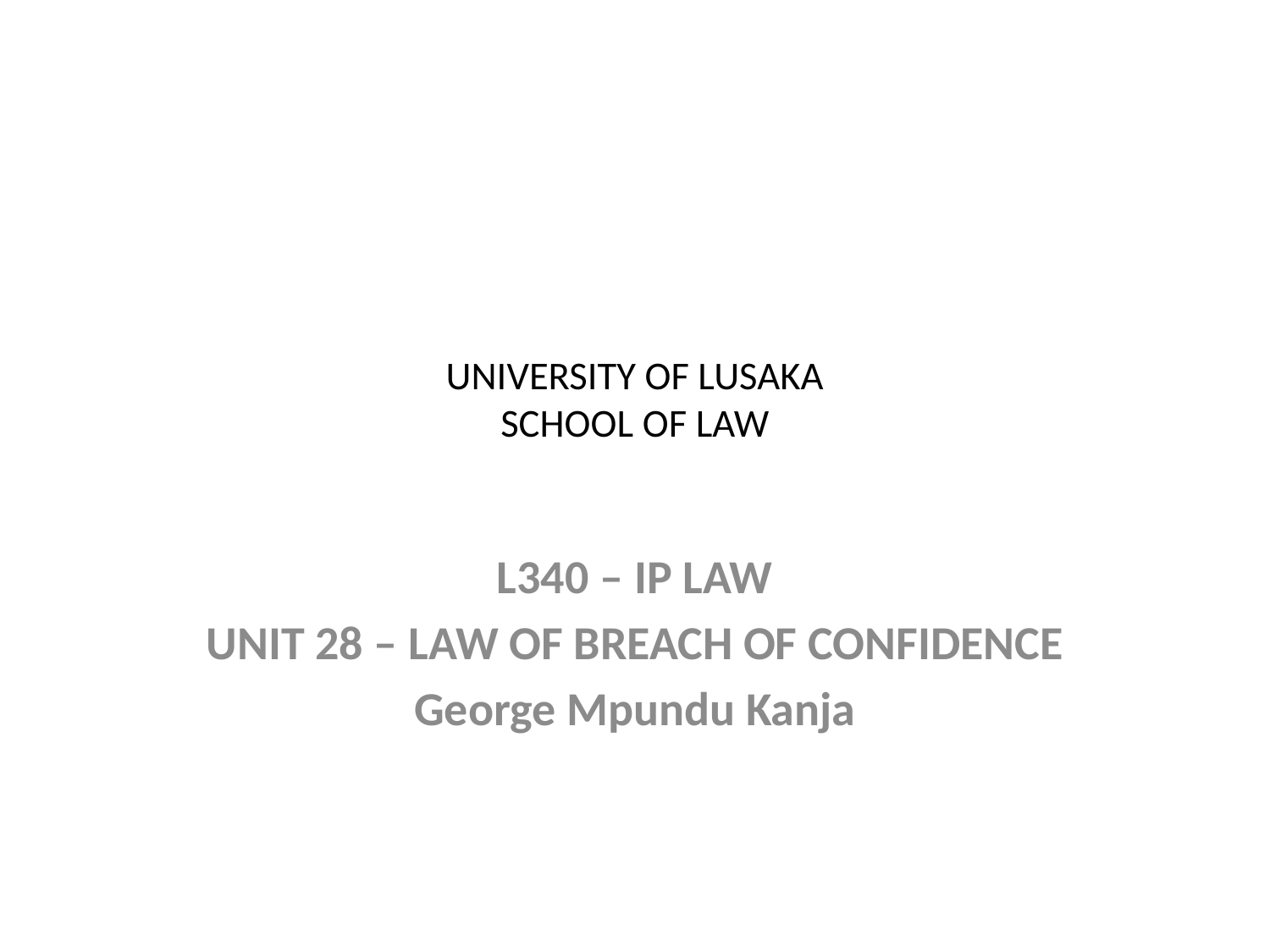

# UNIVERSITY OF LUSAKA SCHOOL OF LAW
L340 – IP LAW
UNIT 28 – LAW OF BREACH OF CONFIDENCE
George Mpundu Kanja